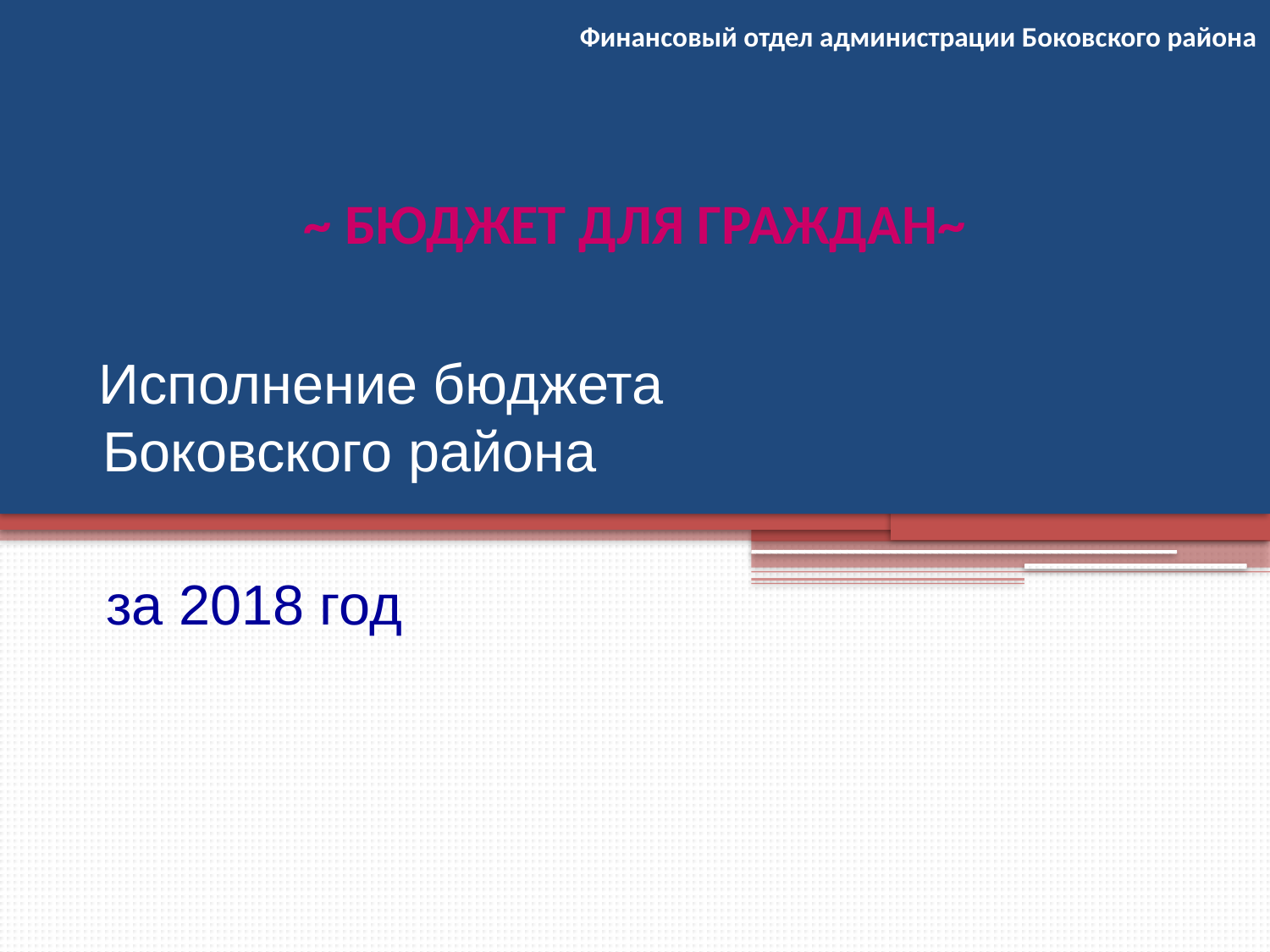

Финансовый отдел администрации Боковского района

~ БЮДЖЕТ ДЛЯ ГРАЖДАН~

 Исполнение бюджета
 Боковского района

за 2018 год